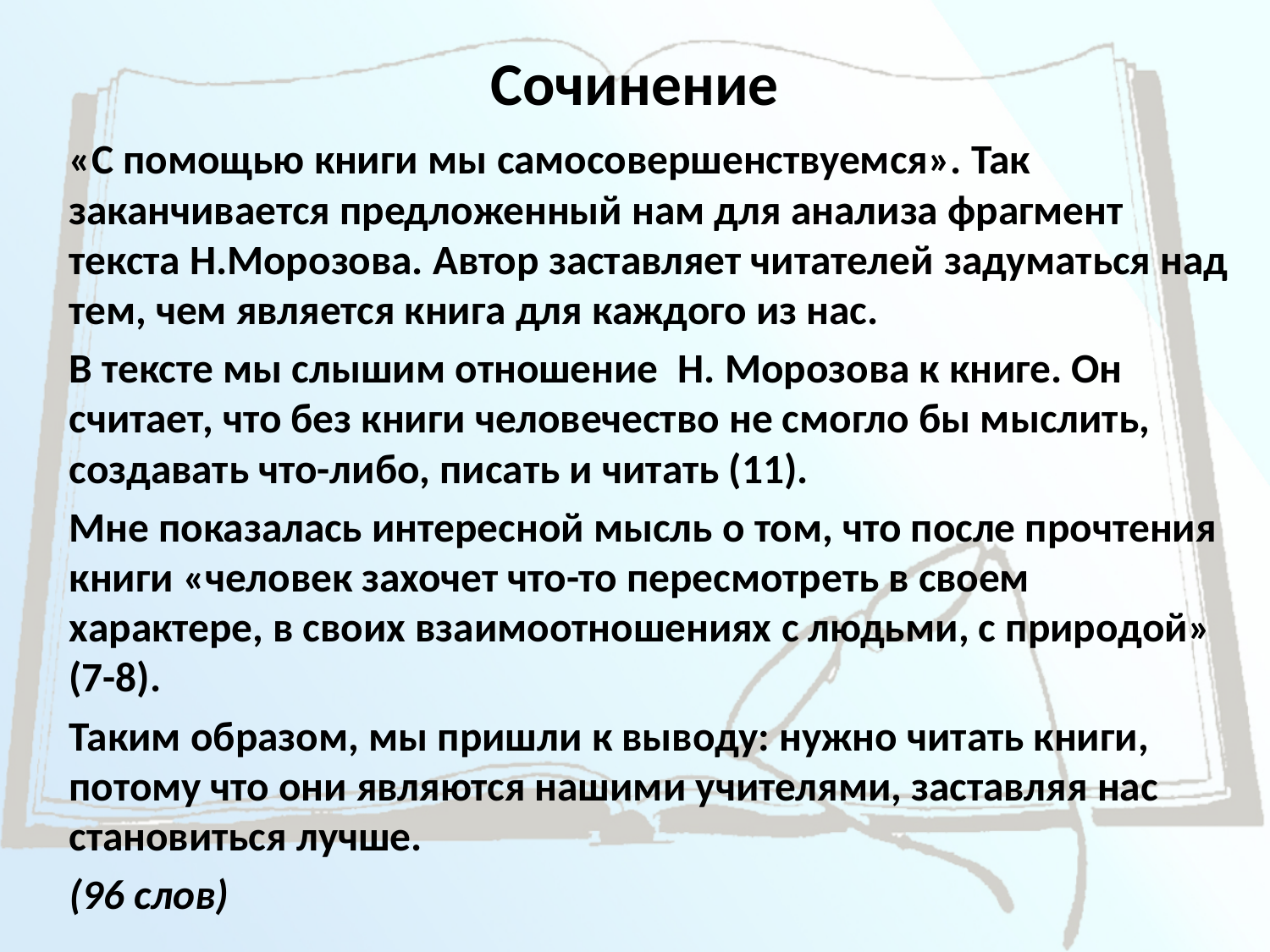

# Сочинение
	«С помощью книги мы самосовершенствуемся». Так заканчивается предложенный нам для анализа фрагмент текста Н.Морозова. Автор заставляет читателей задуматься над тем, чем является книга для каждого из нас.
	В тексте мы слышим отношение  Н. Морозова к книге. Он считает, что без книги человечество не смогло бы мыслить, создавать что-либо, писать и читать (11).
	Мне показалась интересной мысль о том, что после прочтения книги «человек захочет что-то пересмотреть в своем характере, в своих взаимоотношениях с людьми, с природой» (7-8).
	Таким образом, мы пришли к выводу: нужно читать книги, потому что они являются нашими учителями, заставляя нас становиться лучше.
								(96 слов)